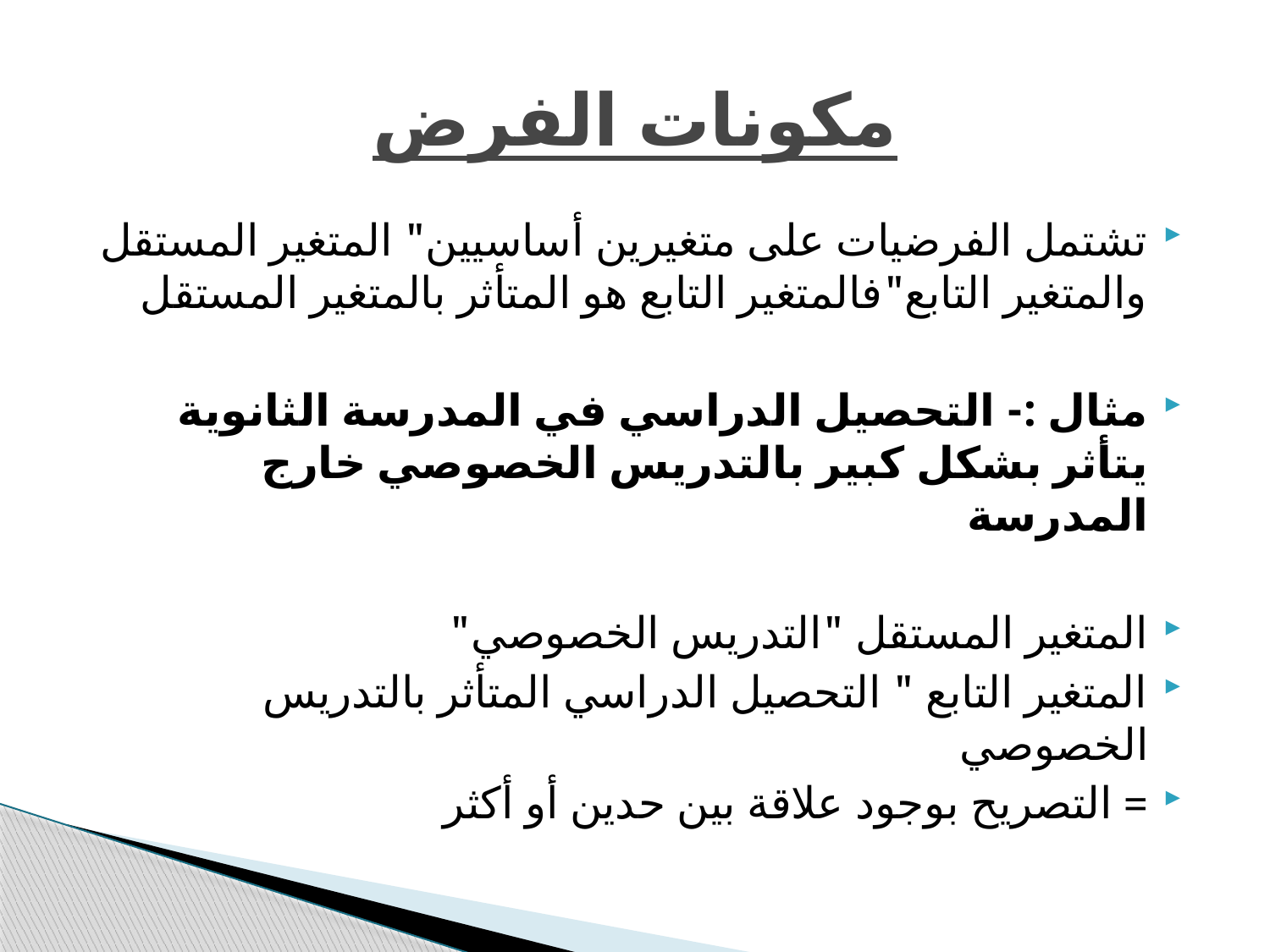

# مكونات الفرض
تشتمل الفرضيات على متغيرين أساسيين" المتغير المستقل والمتغير التابع"فالمتغير التابع هو المتأثر بالمتغير المستقل

مثال :- التحصيل الدراسي في المدرسة الثانوية يتأثر بشكل كبير بالتدريس الخصوصي خارج المدرسة

المتغير المستقل "التدريس الخصوصي"
المتغير التابع " التحصيل الدراسي المتأثر بالتدريس الخصوصي
= التصريح بوجود علاقة بين حدين أو أكثر